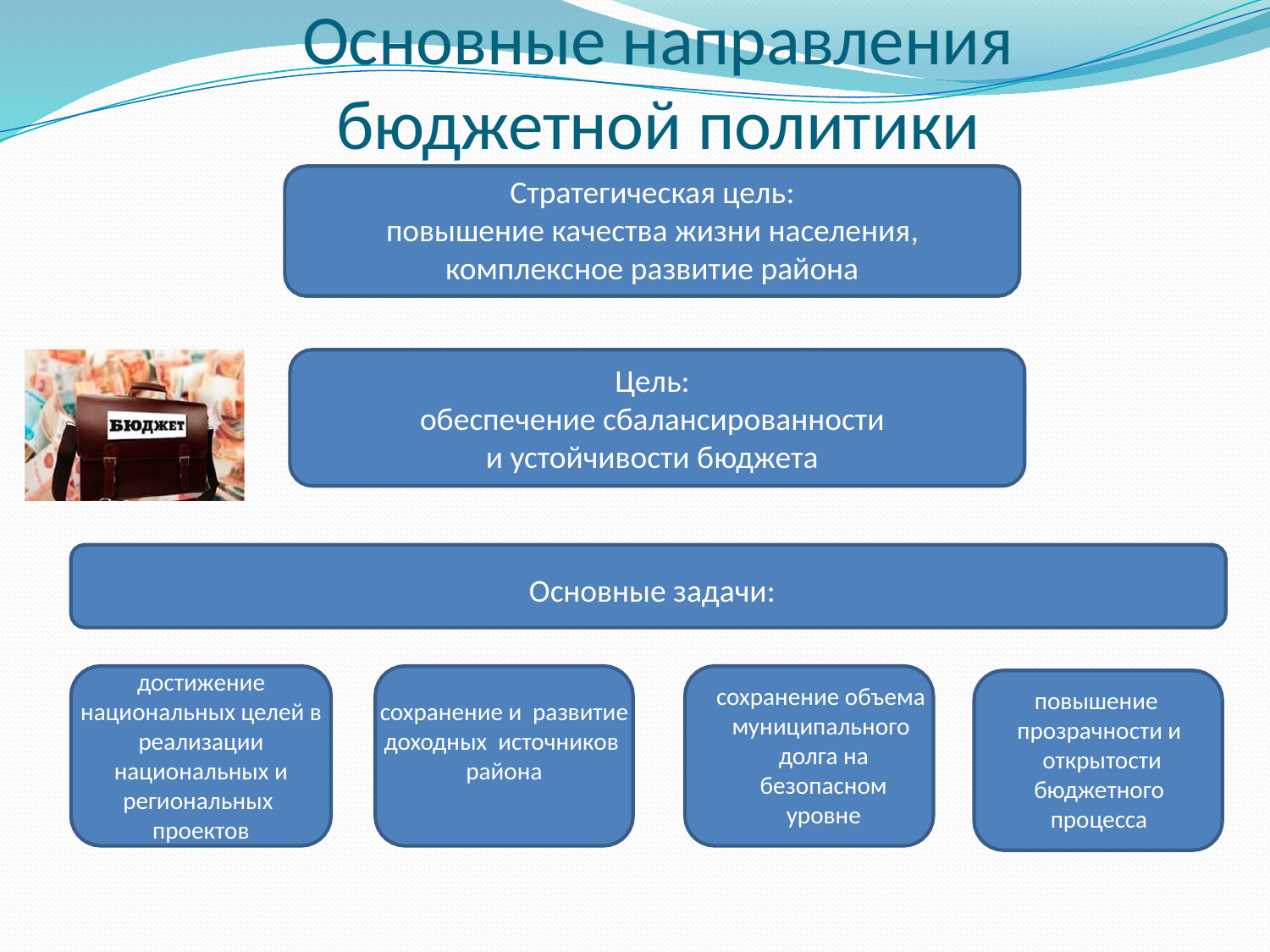

# Основные направления бюджетной политики

Стратегическая цель:
повышение качества жизни населения, комплексное развитие района

Цель:
обеспечение сбалансированности
и устойчивости бюджета

Основные задачи:

достижение национальных целей в реализации национальных и региональных
проектов

сохранение и  развитие доходных  источников  района

сохранение объема  муниципального  долга на
безопасном
уровне
повышение  прозрачности и  открытости
бюджетного
процесса